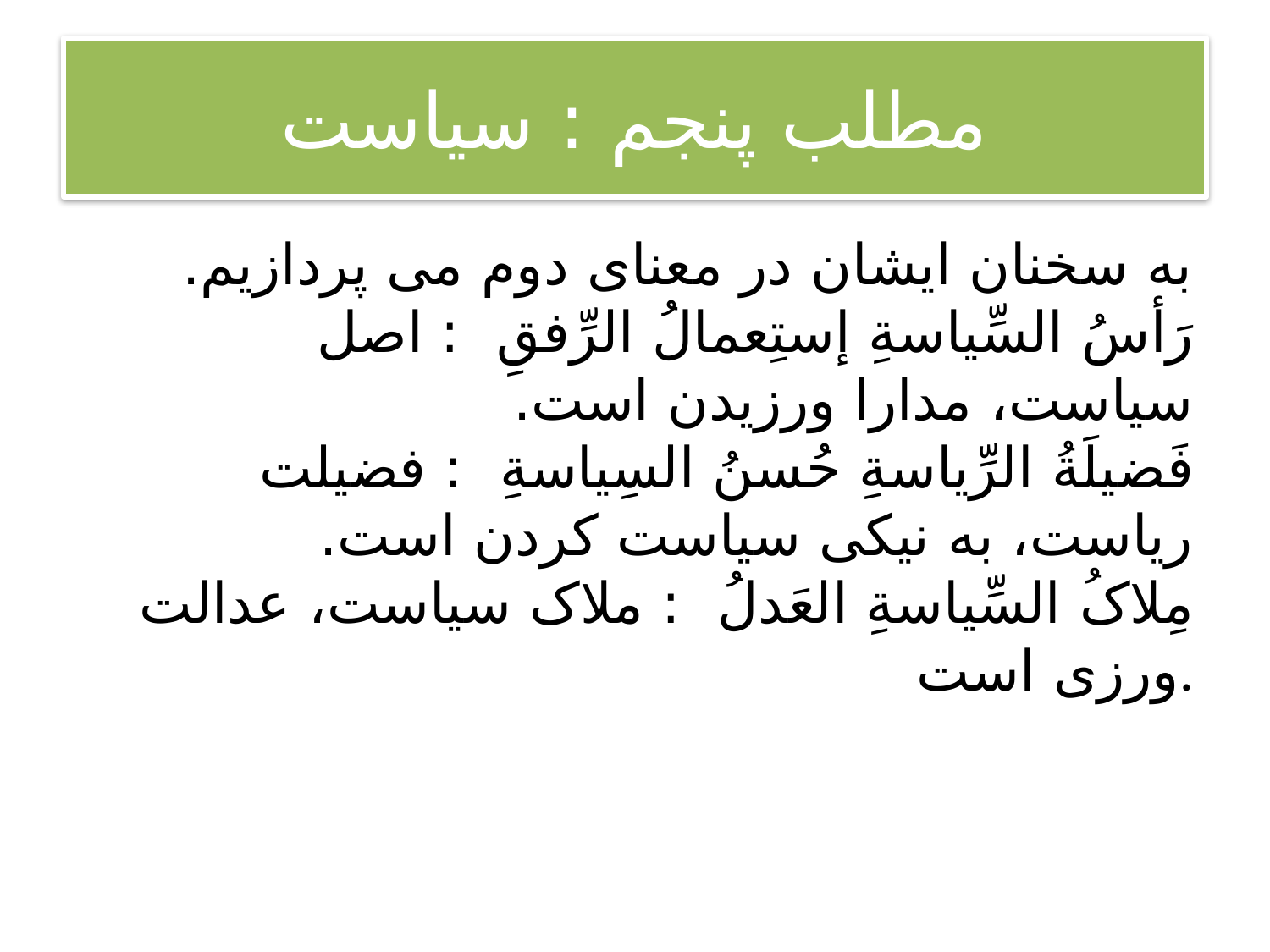

# مطلب پنجم : سیاست
به سخنان ایشان در معنای دوم می پردازیم.
رَأسُ السِّیاسةِ إستِعمالُ الرِّفقِ  : اصل سیاست، مدارا ورزیدن است.
فَضیلَةُ الرِّیاسةِ حُسنُ السِیاسةِ  : فضیلت ریاست، به نیکی سیاست کردن است.
مِلاکُ السِّیاسةِ العَدلُ  : ملاک سیاست، عدالت ورزی است.